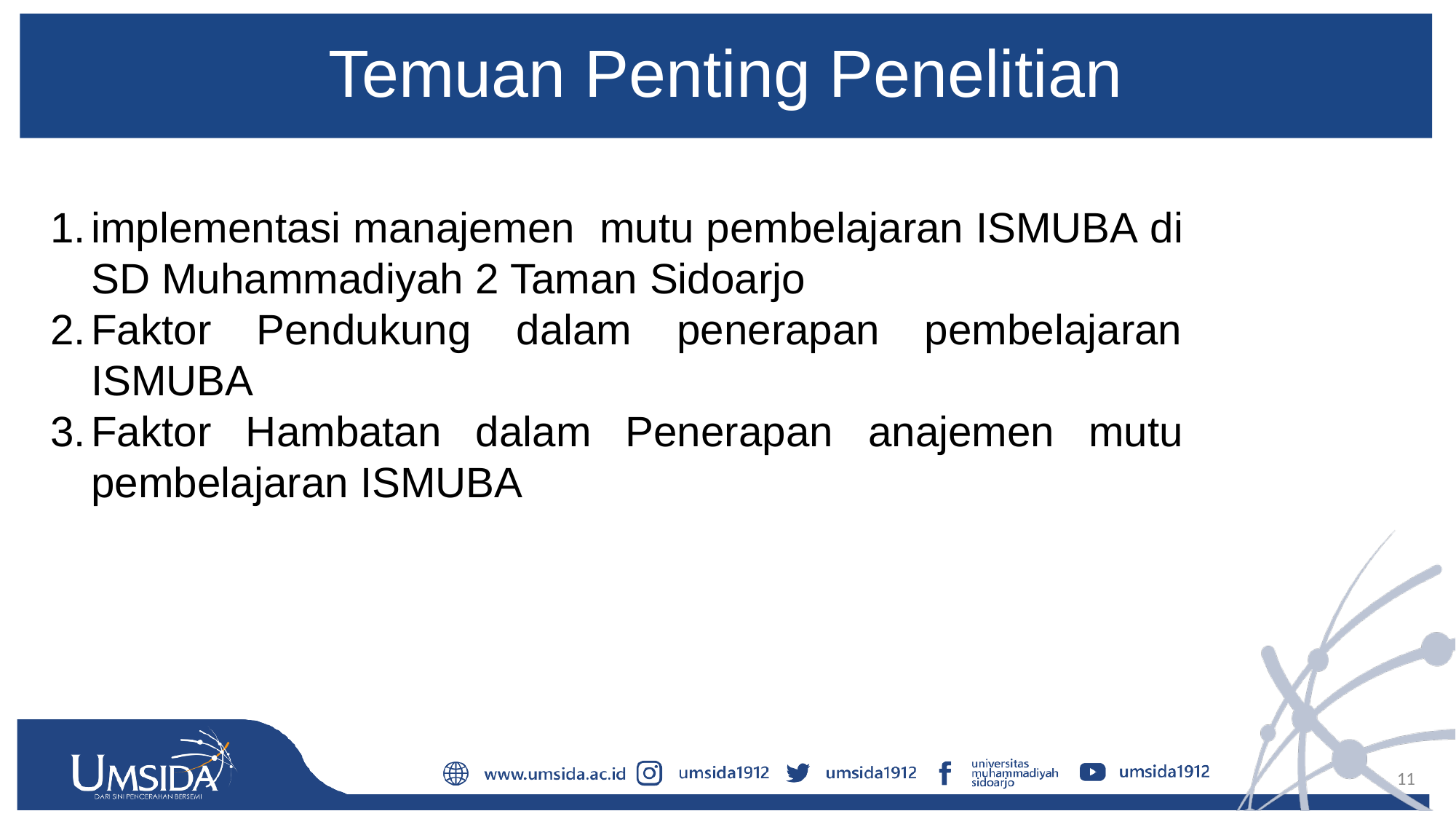

# Temuan Penting Penelitian
implementasi manajemen  mutu pembelajaran ISMUBA di SD Muhammadiyah 2 Taman Sidoarjo
Faktor Pendukung dalam penerapan pembelajaran ISMUBA
Faktor Hambatan dalam Penerapan anajemen mutu pembelajaran ISMUBA